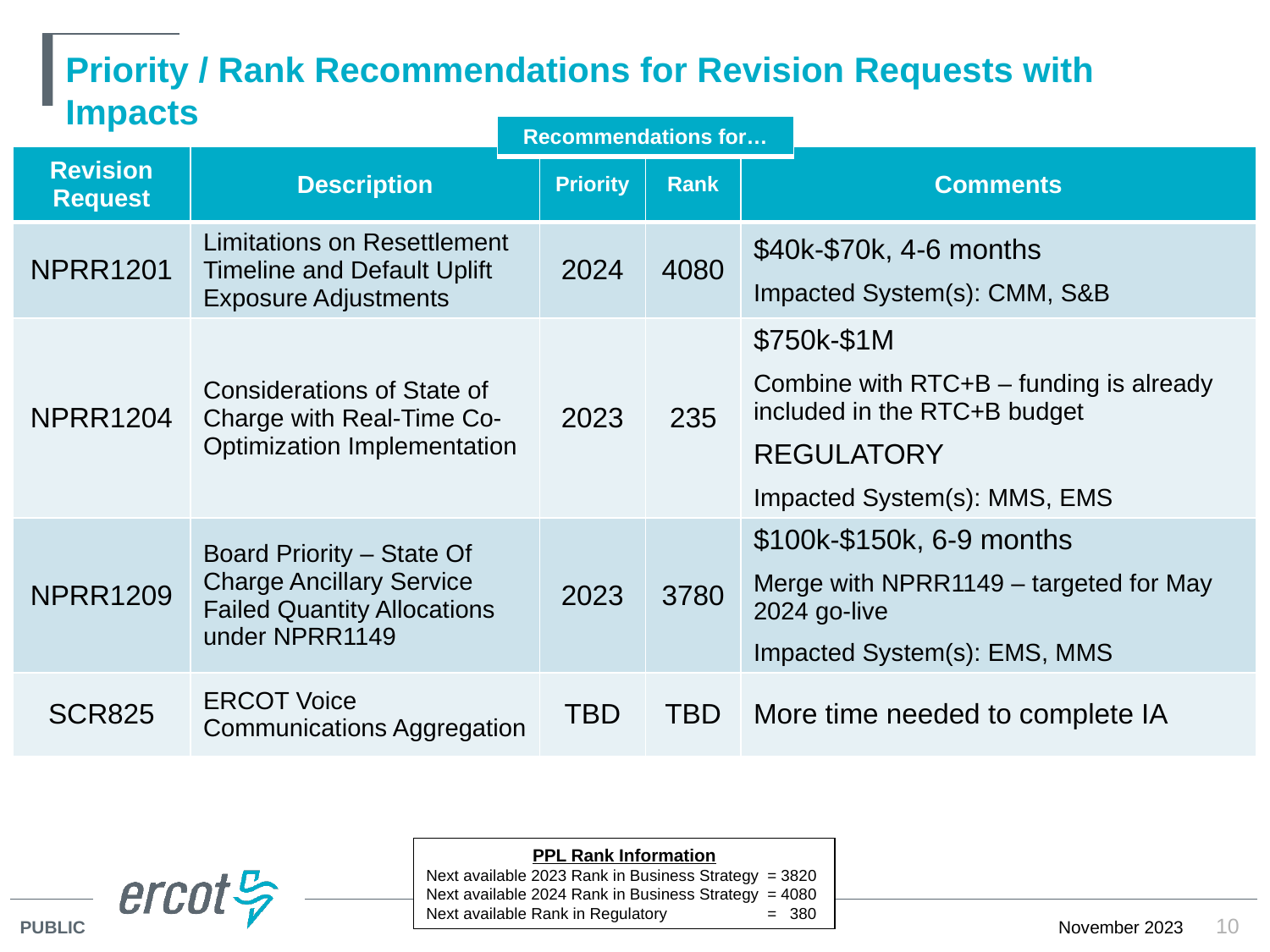

# Priority / Rank Recommendations for Revision Requests with Impacts
| Recommendations for… |
| --- |
| Revision Request | Description | Priority | Rank | Comments |
| --- | --- | --- | --- | --- |
| NPRR1201 | Limitations on Resettlement Timeline and Default Uplift Exposure Adjustments | 2024 | 4080 | $40k-$70k, 4-6 months Impacted System(s): CMM, S&B |
| NPRR1204 | Considerations of State of Charge with Real-Time Co-Optimization Implementation | 2023 | 235 | $750k-$1M Combine with RTC+B – funding is already included in the RTC+B budget REGULATORY Impacted System(s): MMS, EMS |
| NPRR1209 | Board Priority – State Of Charge Ancillary Service Failed Quantity Allocations under NPRR1149 | 2023 | 3780 | $100k-$150k, 6-9 months Merge with NPRR1149 – targeted for May 2024 go-live Impacted System(s): EMS, MMS |
| SCR825 | ERCOT Voice Communications Aggregation | TBD | TBD | More time needed to complete IA |
PPL Rank Information
Next available 2023 Rank in Business Strategy 	= 3820
Next available 2024 Rank in Business Strategy 	= 4080
Next available Rank in Regulatory	=   380
10